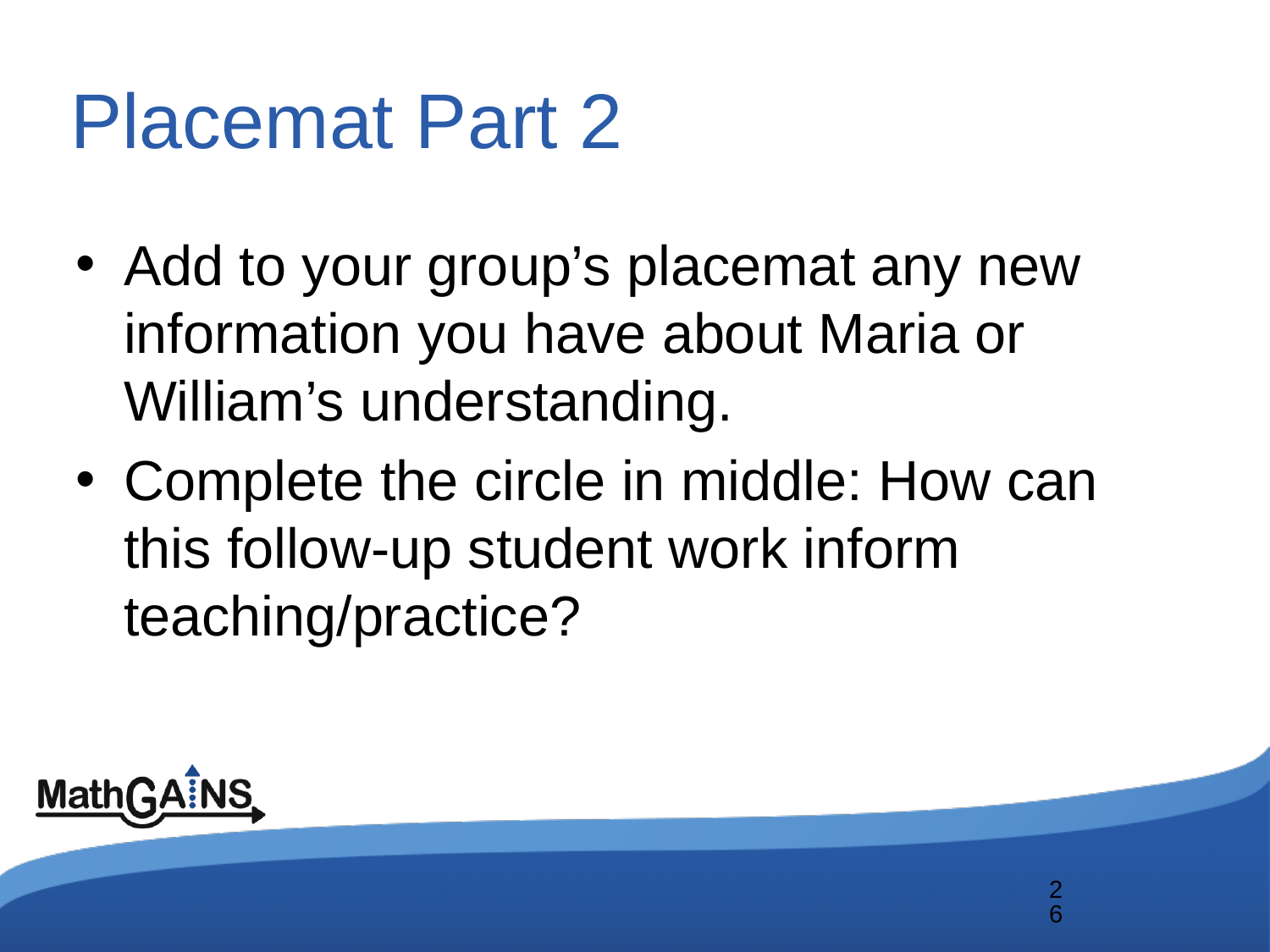

# Placemat Part 2
Add to your group’s placemat any new information you have about Maria or William’s understanding.
Complete the circle in middle: How can this follow-up student work inform teaching/practice?
26